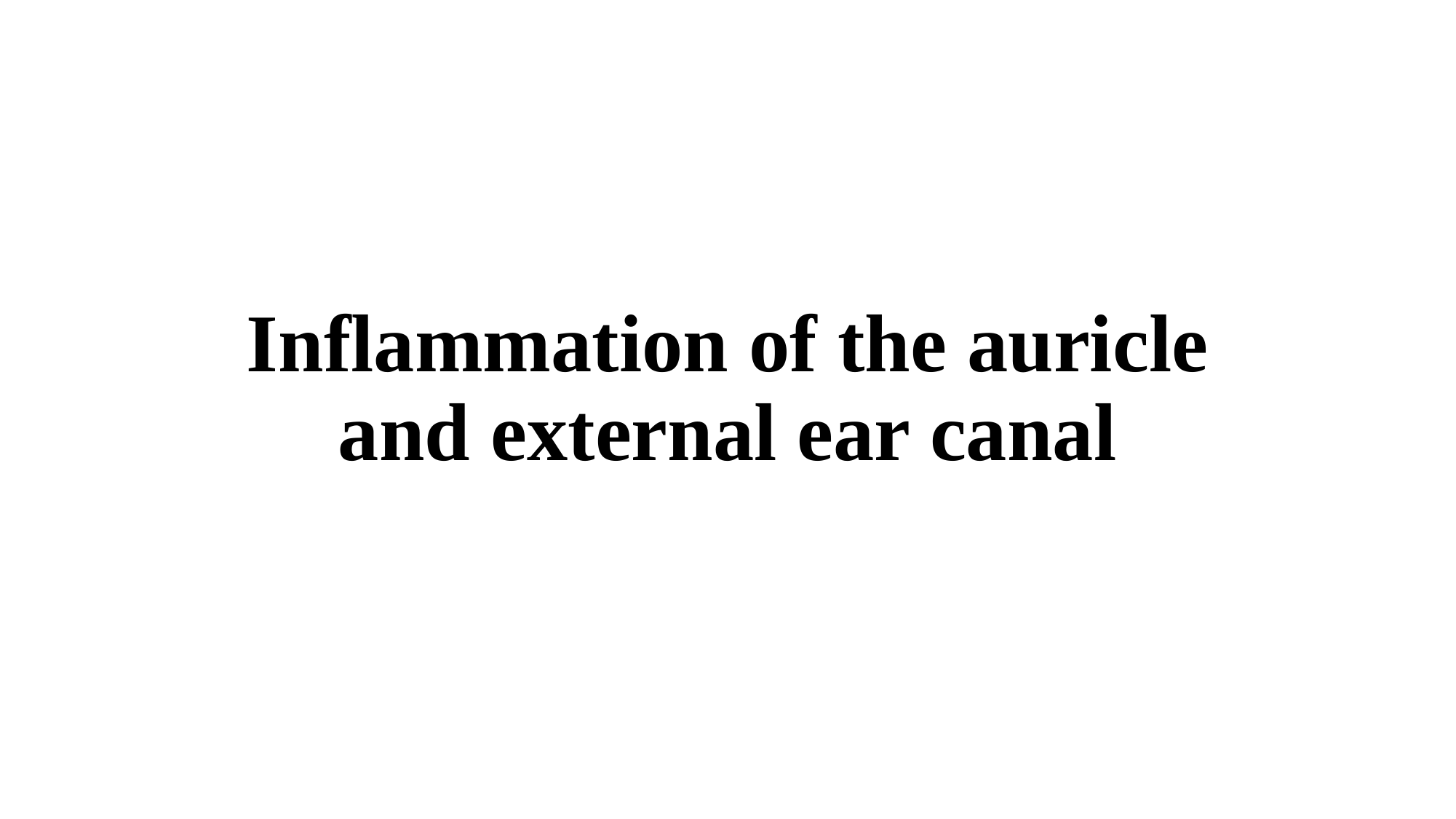

# Inflammation of the auricle and external ear canal